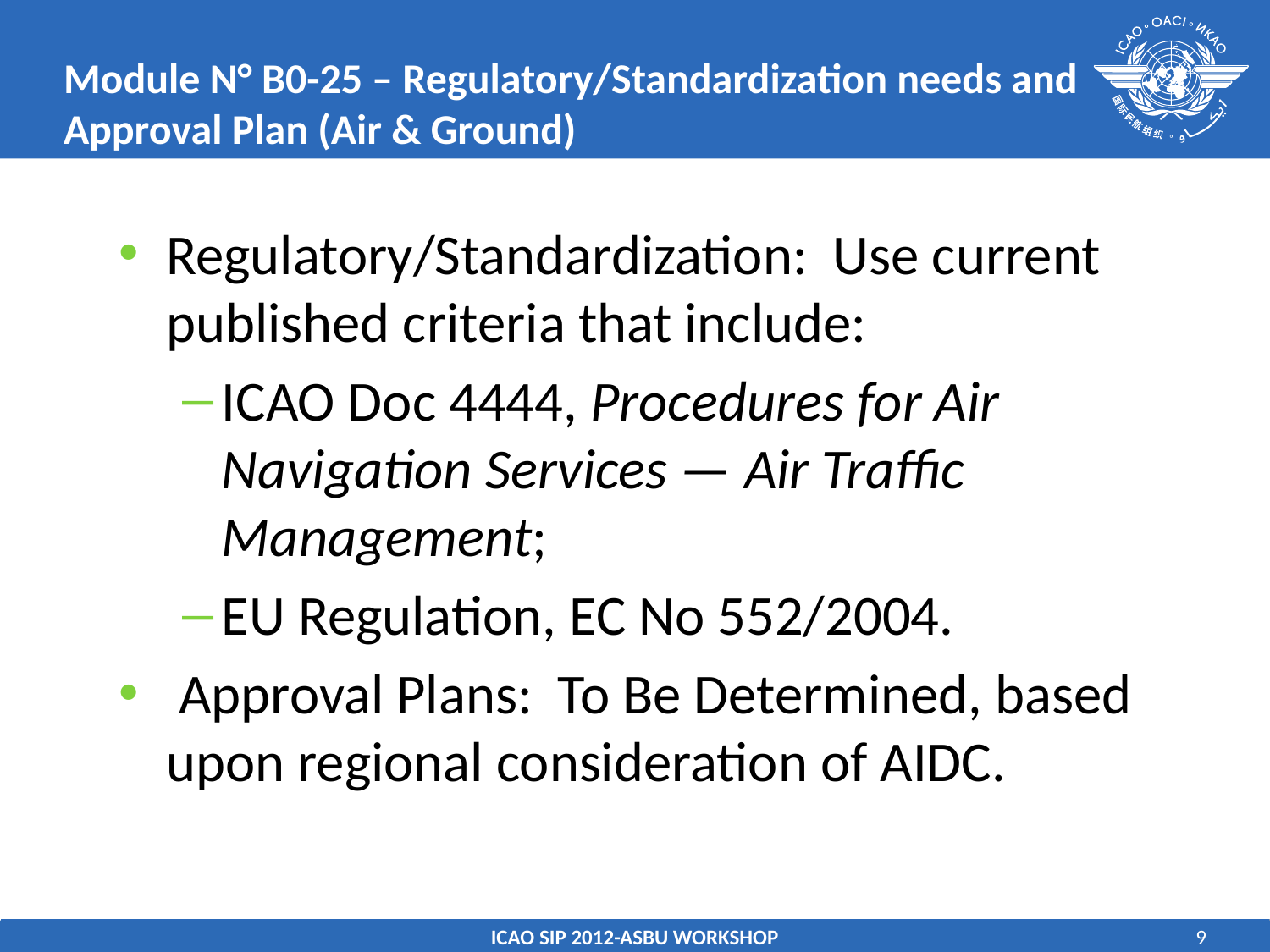

# Module N° B0-25 – Regulatory/Standardization needs and Approval Plan (Air & Ground)
Regulatory/Standardization:  Use current published criteria that include:
ICAO Doc 4444, Procedures for Air Navigation Services — Air Traffic Management;
EU Regulation, EC No 552/2004.
 Approval Plans:  To Be Determined, based upon regional consideration of AIDC.
ICAO SIP 2012-ASBU WORKSHOP
9